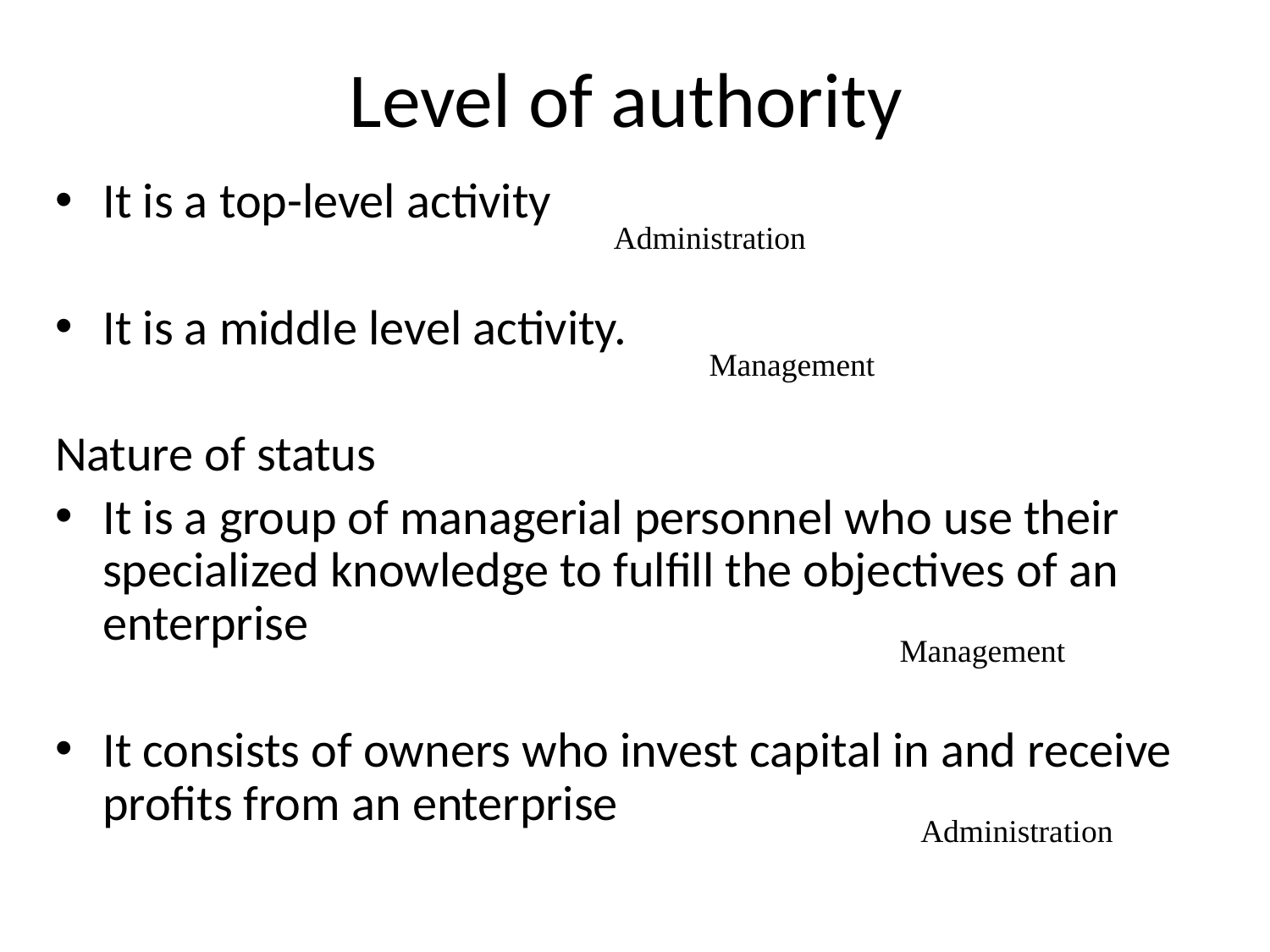

# Level of authority
It is a top-level activity

It is a middle level activity.

Nature of status
It is a group of managerial personnel who use their specialized knowledge to fulfill the objectives of an enterprise

It consists of owners who invest capital in and receive profits from an enterprise

Administration
Management
Management
Administration